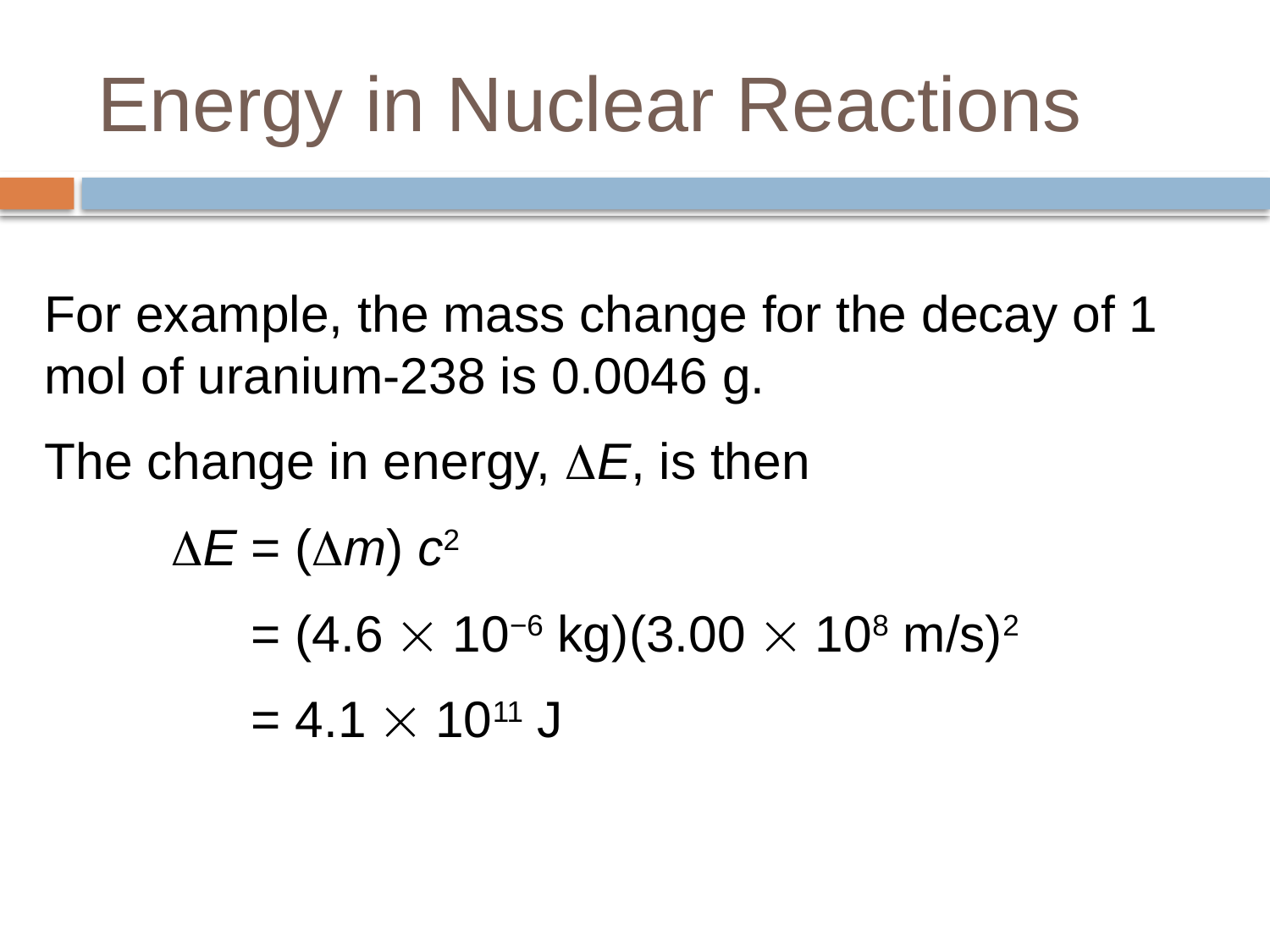

# Energy in Nuclear Reactions
For example, the mass change for the decay of 1 mol of uranium-238 is 0.0046 g.
The change in energy, ΔE, is then
	ΔE = (Δm) c2
	ΔE = (4.6 × 10−6 kg)(3.00 × 108 m/s)2
	ΔE = 4.1 × 1011 J